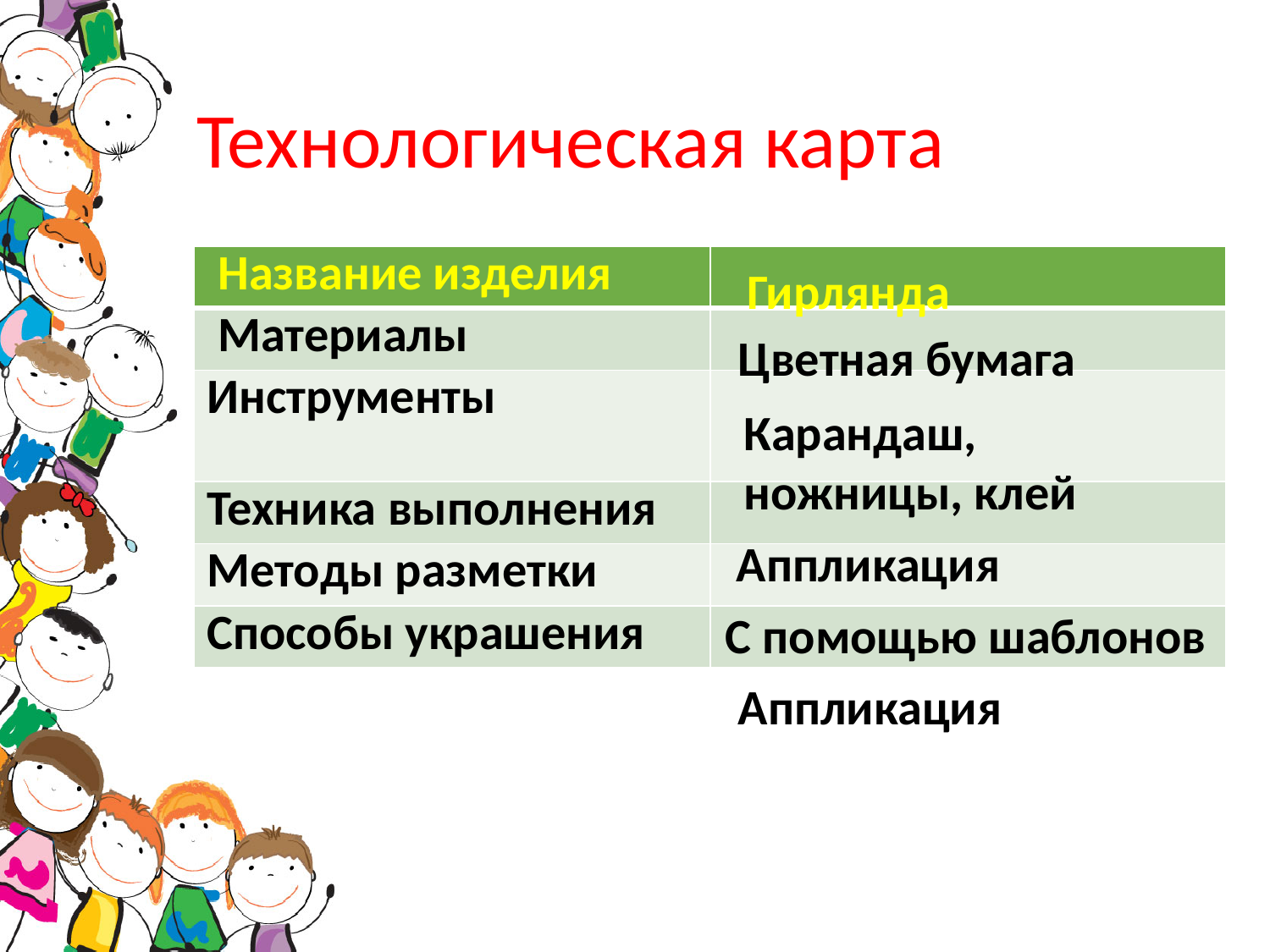

# Технологическая карта
| Название изделия |  |
| --- | --- |
| Материалы |  |
| Инструменты |  |
| Техника выполнения |  |
| Методы разметки |  |
| Способы украшения |  |
Гирлянда
Цветная бумага
Карандаш, ножницы, клей
Аппликация
С помощью шаблонов
Аппликация